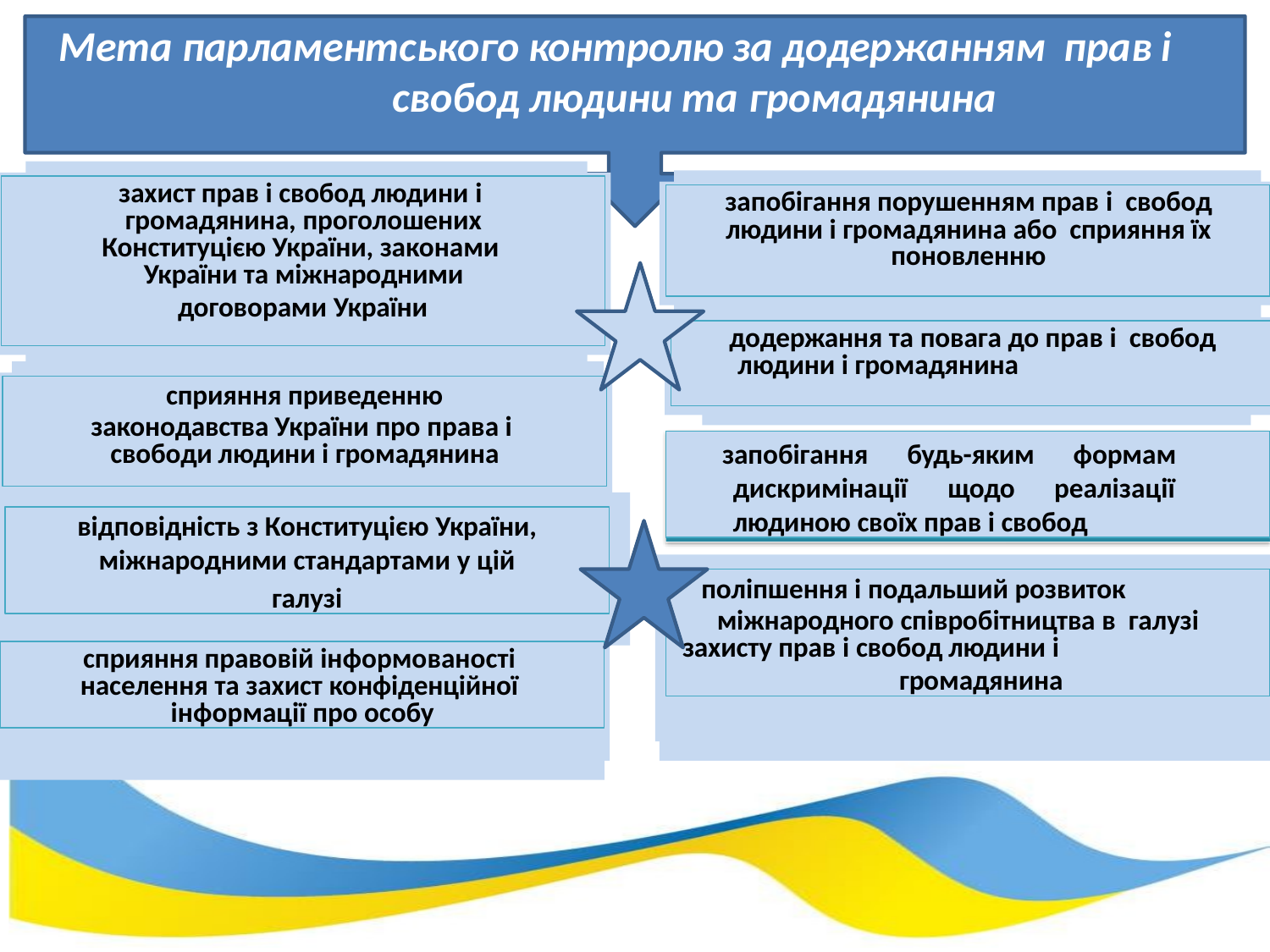

# Мета парламентського контролю за додержанням  прав і свобод людини та громадянина

захист прав і свобод людини і  громадянина, проголошених
Конституцією України, законами  України та міжнародними
договорами України
запобігання порушенням прав і  свобод людини і громадянина або  сприяння їх поновленню

додержання та повага до прав і  свобод людини і громадянина

сприяння приведенню
законодавства України про права і  свободи людини і громадянина

запобігання будь-яким формам  дискримінації щодо реалізації  людиною своїх прав і свобод
відповідність з Конституцією України,
міжнародними стандартами у цій
галузі

поліпшення і подальший розвиток
міжнародного співробітництва в  галузі захисту прав і свобод людини і
громадянина

сприяння правовій інформованості  населення та захист конфіденційної  інформації про особу

38